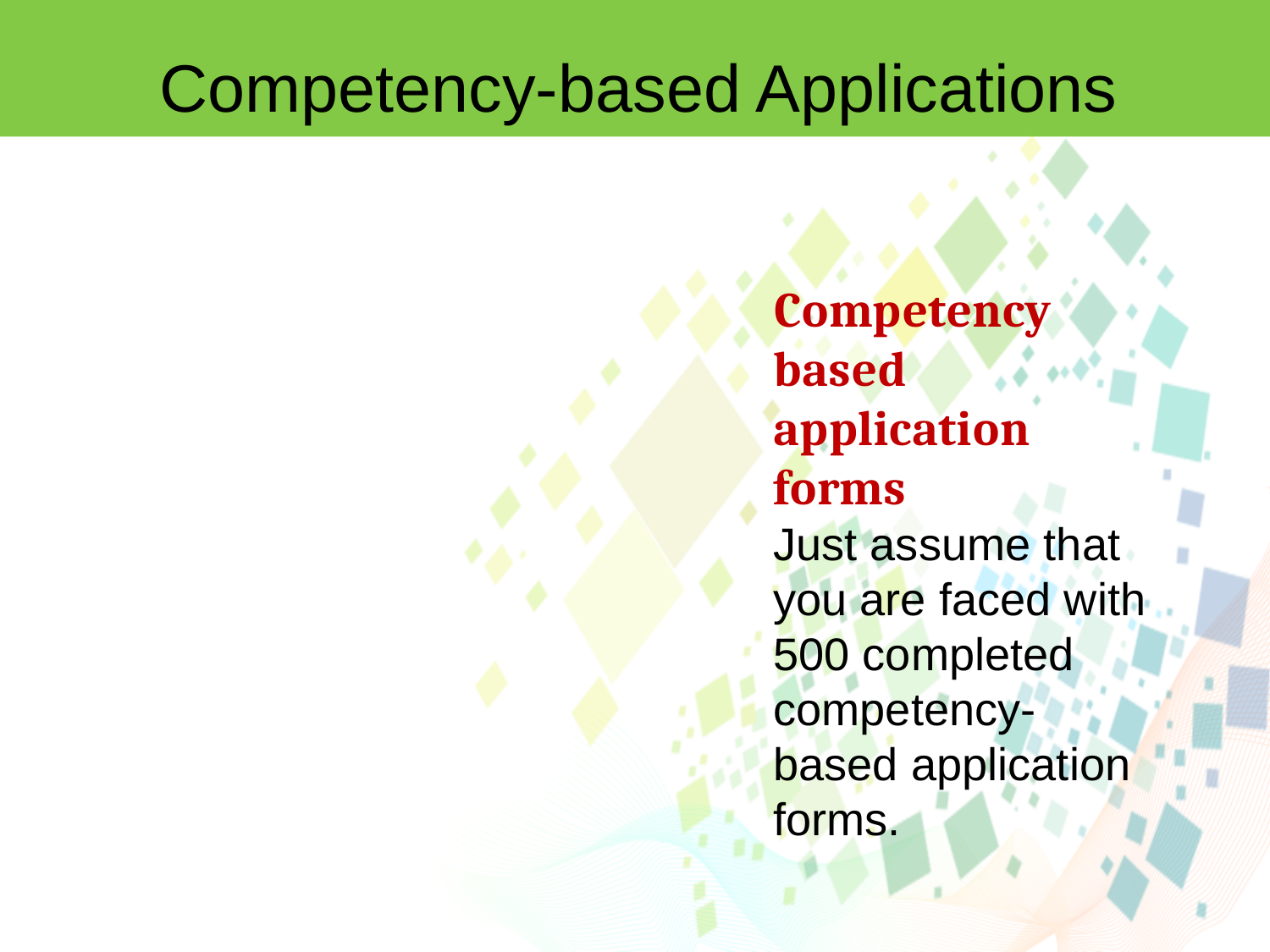

Competency-based Applications
Competency based application forms
Just assume that you are faced with 500 completed  competency-based application forms.